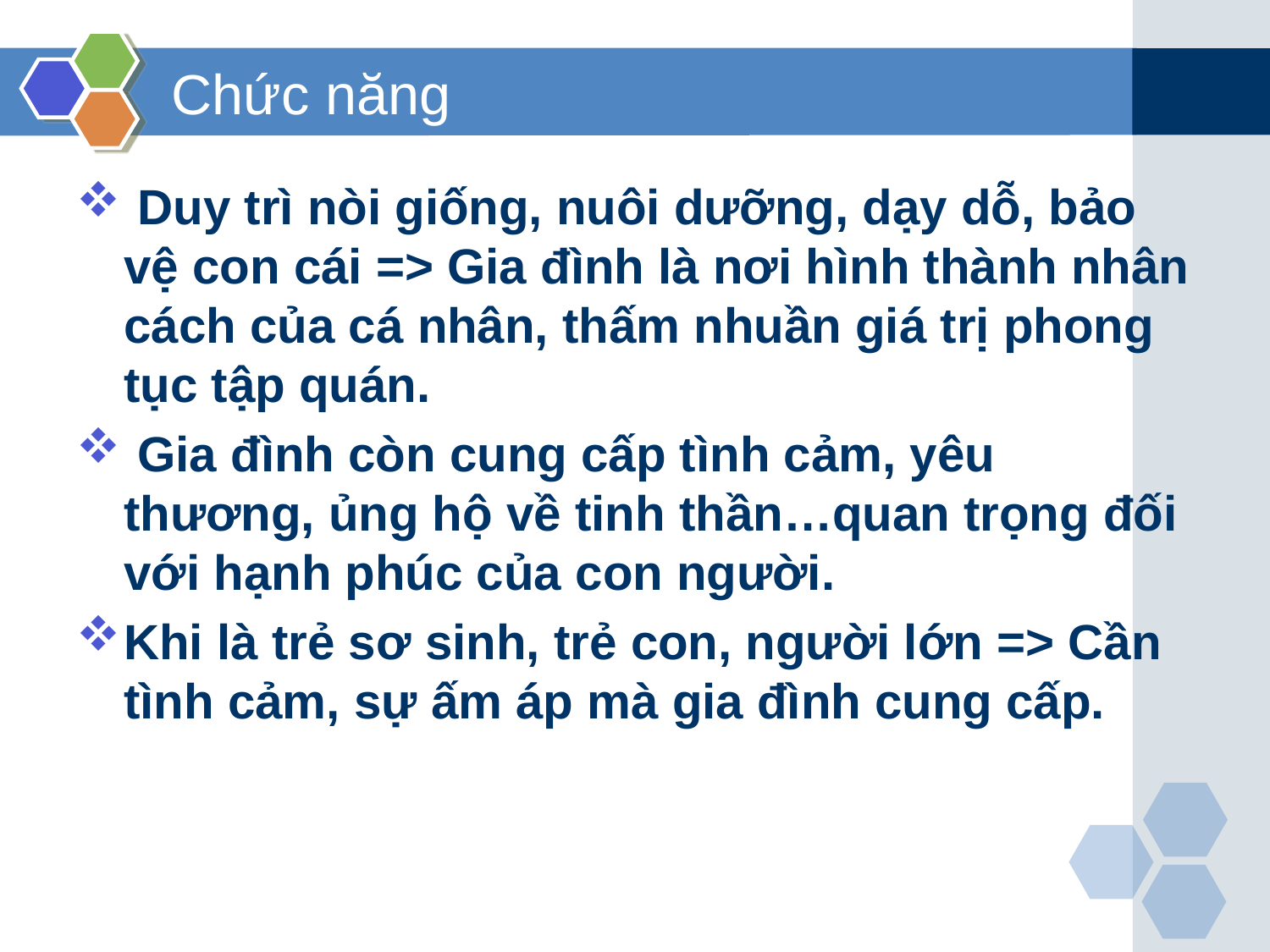

# Chức năng
 Duy trì nòi giống, nuôi dưỡng, dạy dỗ, bảo vệ con cái => Gia đình là nơi hình thành nhân cách của cá nhân, thấm nhuần giá trị phong tục tập quán.
 Gia đình còn cung cấp tình cảm, yêu thương, ủng hộ về tinh thần…quan trọng đối với hạnh phúc của con người.
Khi là trẻ sơ sinh, trẻ con, người lớn => Cần tình cảm, sự ấm áp mà gia đình cung cấp.